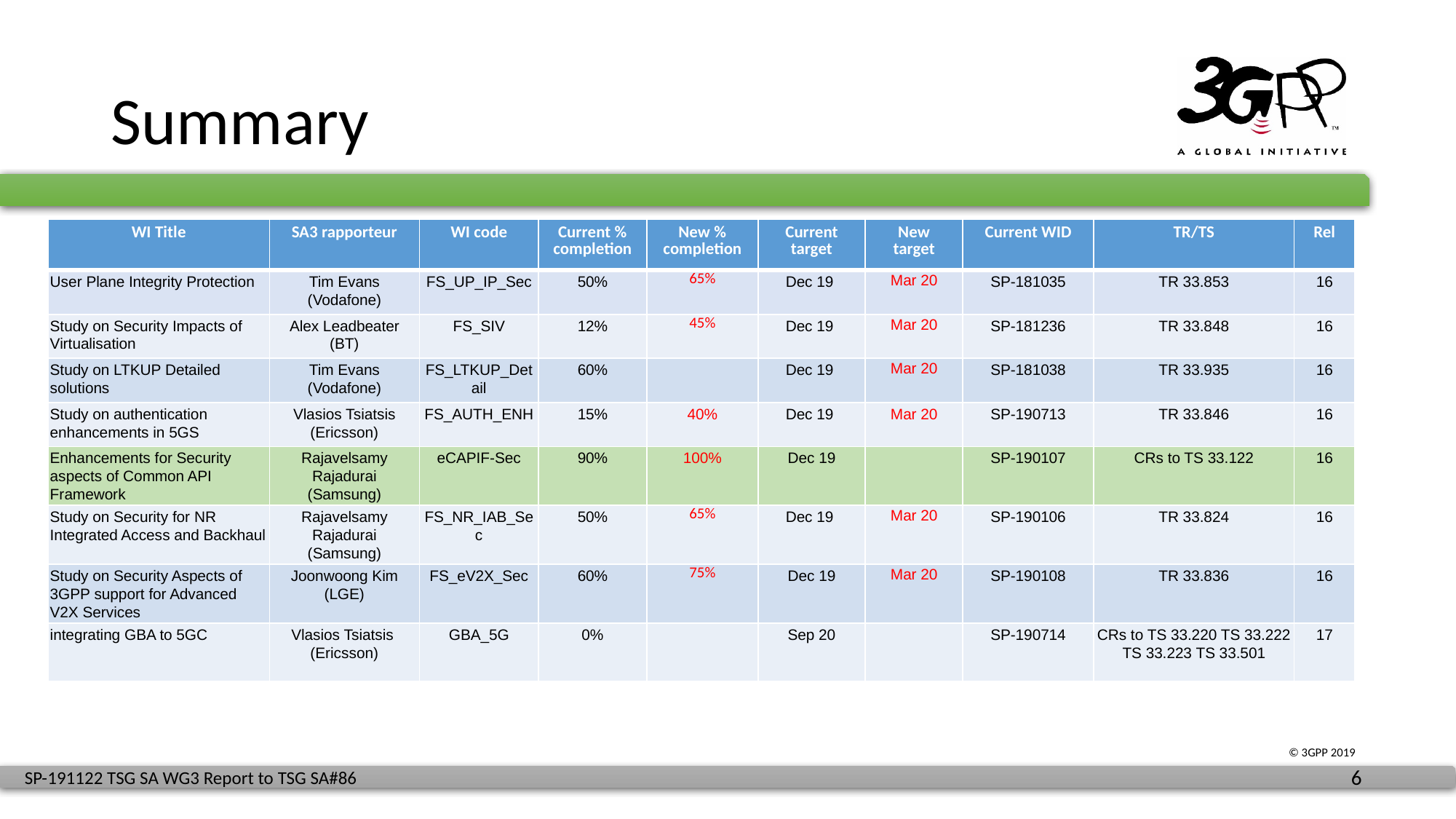

# Summary
| WI Title | SA3 rapporteur | WI code | Current % completion | New % completion | Current target | New target | Current WID | TR/TS | Rel |
| --- | --- | --- | --- | --- | --- | --- | --- | --- | --- |
| User Plane Integrity Protection | Tim Evans (Vodafone) | FS\_UP\_IP\_Sec | 50% | 65% | Dec 19 | Mar 20 | SP-181035 | TR 33.853 | 16 |
| Study on Security Impacts of Virtualisation | Alex Leadbeater (BT) | FS\_SIV | 12% | 45% | Dec 19 | Mar 20 | SP‑181236 | TR 33.848 | 16 |
| Study on LTKUP Detailed solutions | Tim Evans (Vodafone) | FS\_LTKUP\_Detail | 60% |  | Dec 19 | Mar 20 | SP-181038 | TR 33.935 | 16 |
| Study on authentication enhancements in 5GS | Vlasios Tsiatsis (Ericsson) | FS\_AUTH\_ENH | 15% | 40% | Dec 19 | Mar 20 | SP-190713 | TR 33.846 | 16 |
| Enhancements for Security aspects of Common API Framework | Rajavelsamy Rajadurai (Samsung) | eCAPIF-Sec | 90% | 100% | Dec 19 |  | SP-190107 | CRs to TS 33.122 | 16 |
| Study on Security for NR Integrated Access and Backhaul | Rajavelsamy Rajadurai (Samsung) | FS\_NR\_IAB\_Sec | 50% | 65% | Dec 19 | Mar 20 | SP-190106 | TR 33.824 | 16 |
| Study on Security Aspects of 3GPP support for Advanced V2X Services | Joonwoong Kim (LGE) | FS\_eV2X\_Sec | 60% | 75% | Dec 19 | Mar 20 | SP-190108 | TR 33.836 | 16 |
| integrating GBA to 5GC | Vlasios Tsiatsis (Ericsson) | GBA\_5G | 0% |  | Sep 20 |  | SP-190714 | CRs to TS 33.220 TS 33.222 TS 33.223 TS 33.501 | 17 |